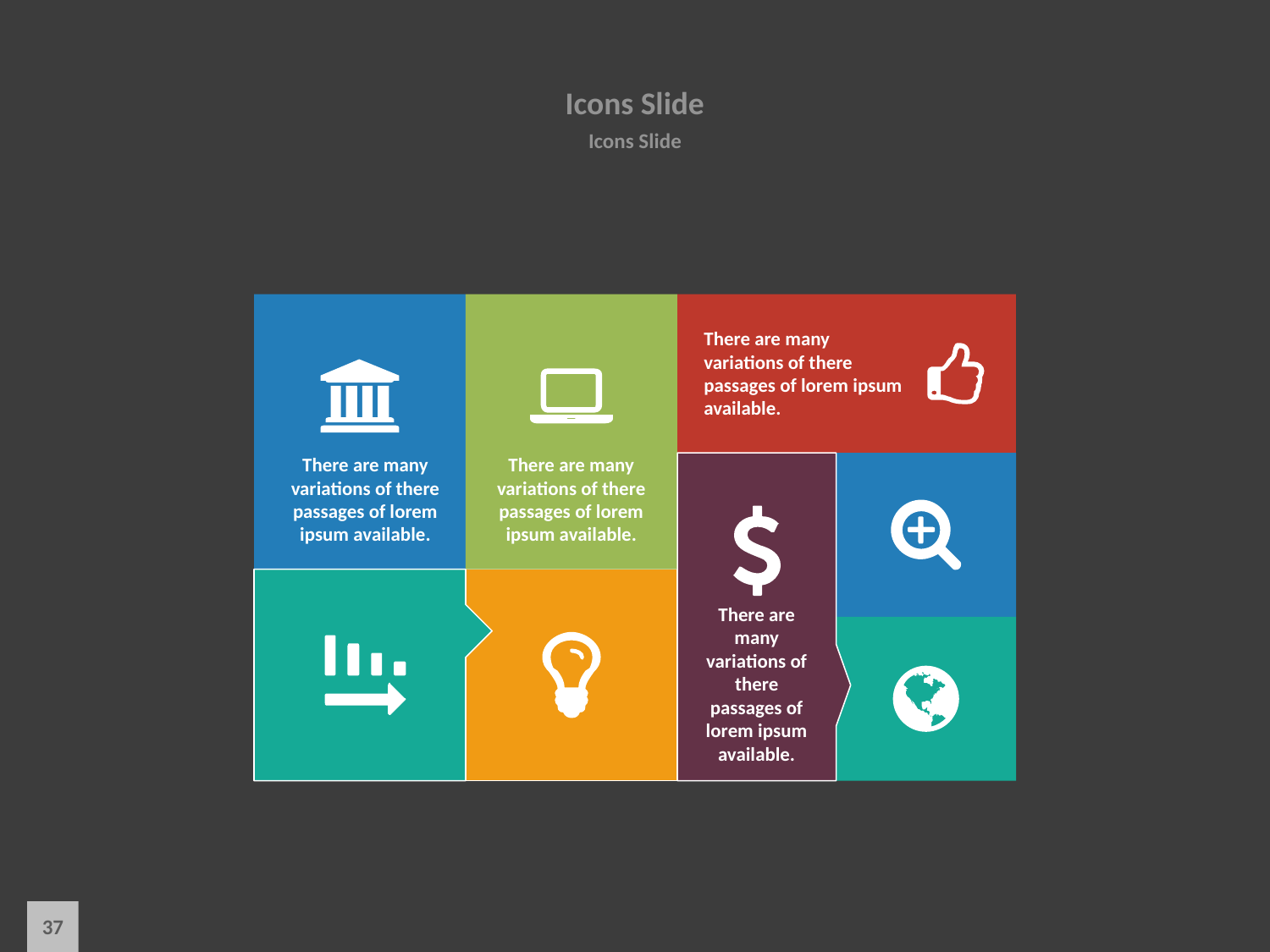

# Icons Slide
Icons Slide

There are many variations of there passages of lorem ipsum available.

There are many variations of there passages of lorem ipsum available.
There are many variations of there passages of lorem ipsum available.

There are many variations of there passages of lorem ipsum available.